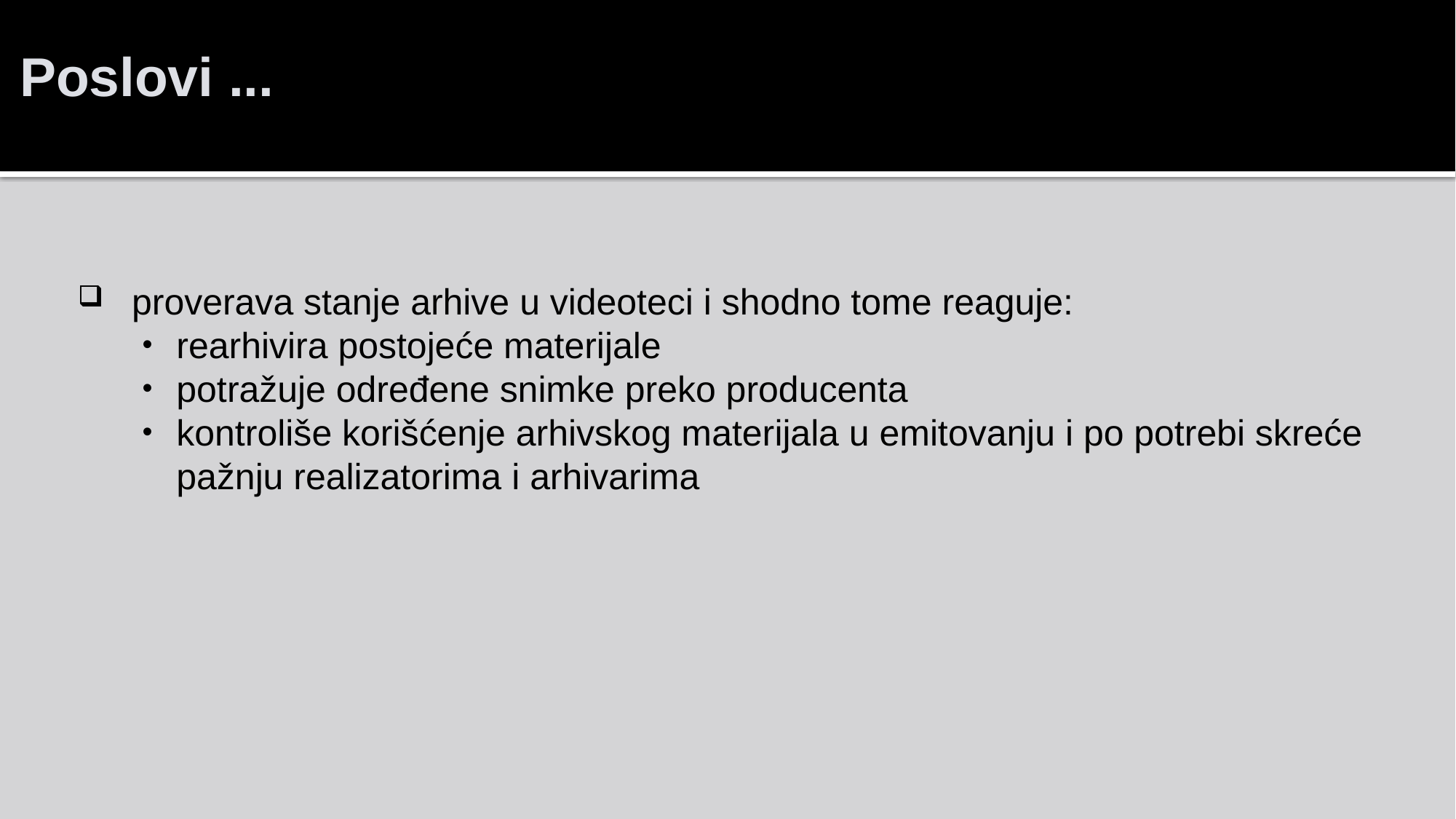

Poslovi ...

proverava stanje arhive u videoteci i shodno tome reaguje:
rearhivira postojeće materijale
potražuje određene snimke preko producenta
kontroliše korišćenje arhivskog materijala u emitovanju i po potrebi skreće pažnju realizatorima i arhivarima